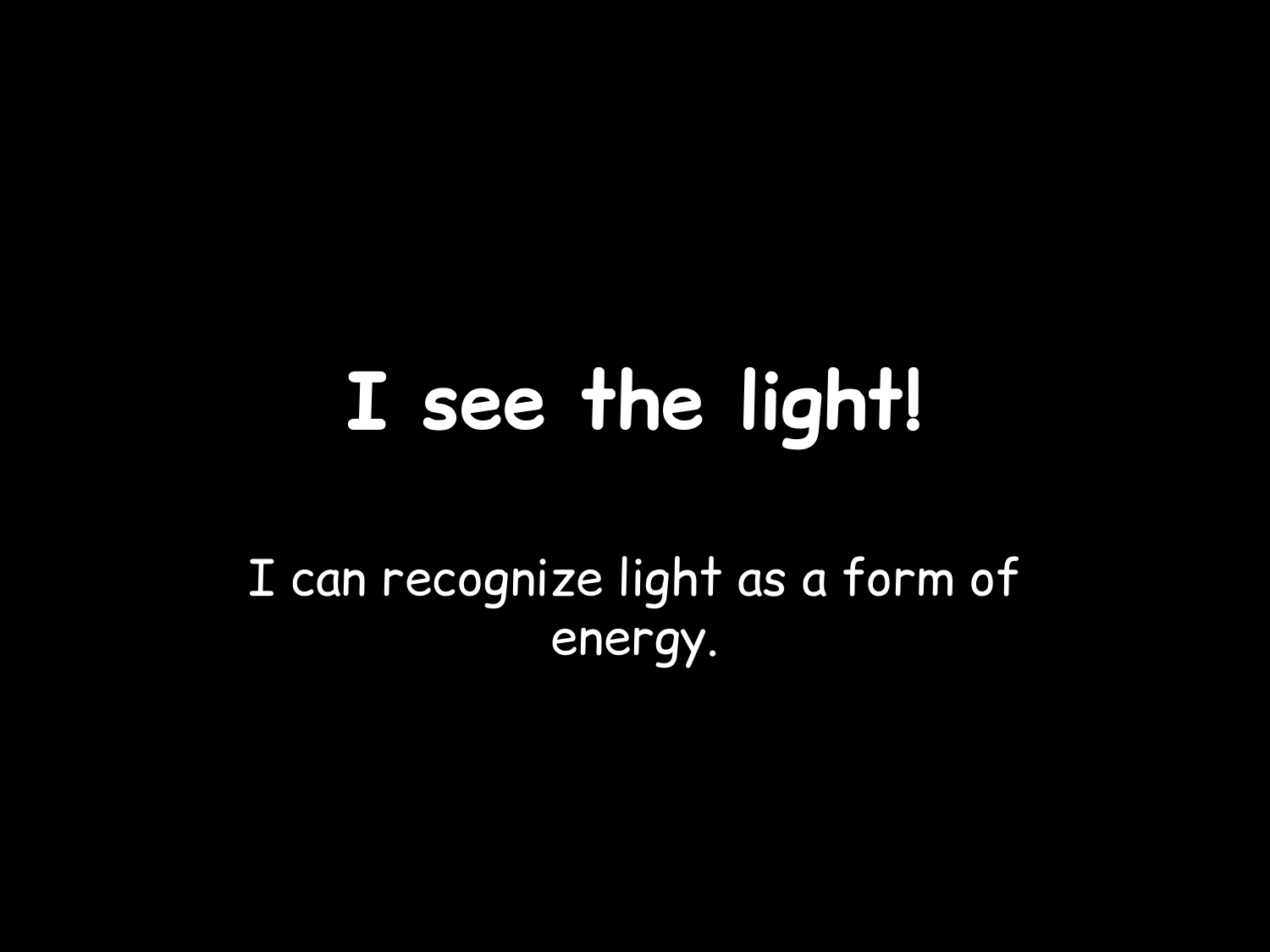

# I see the light!
I can recognize light as a form of energy.